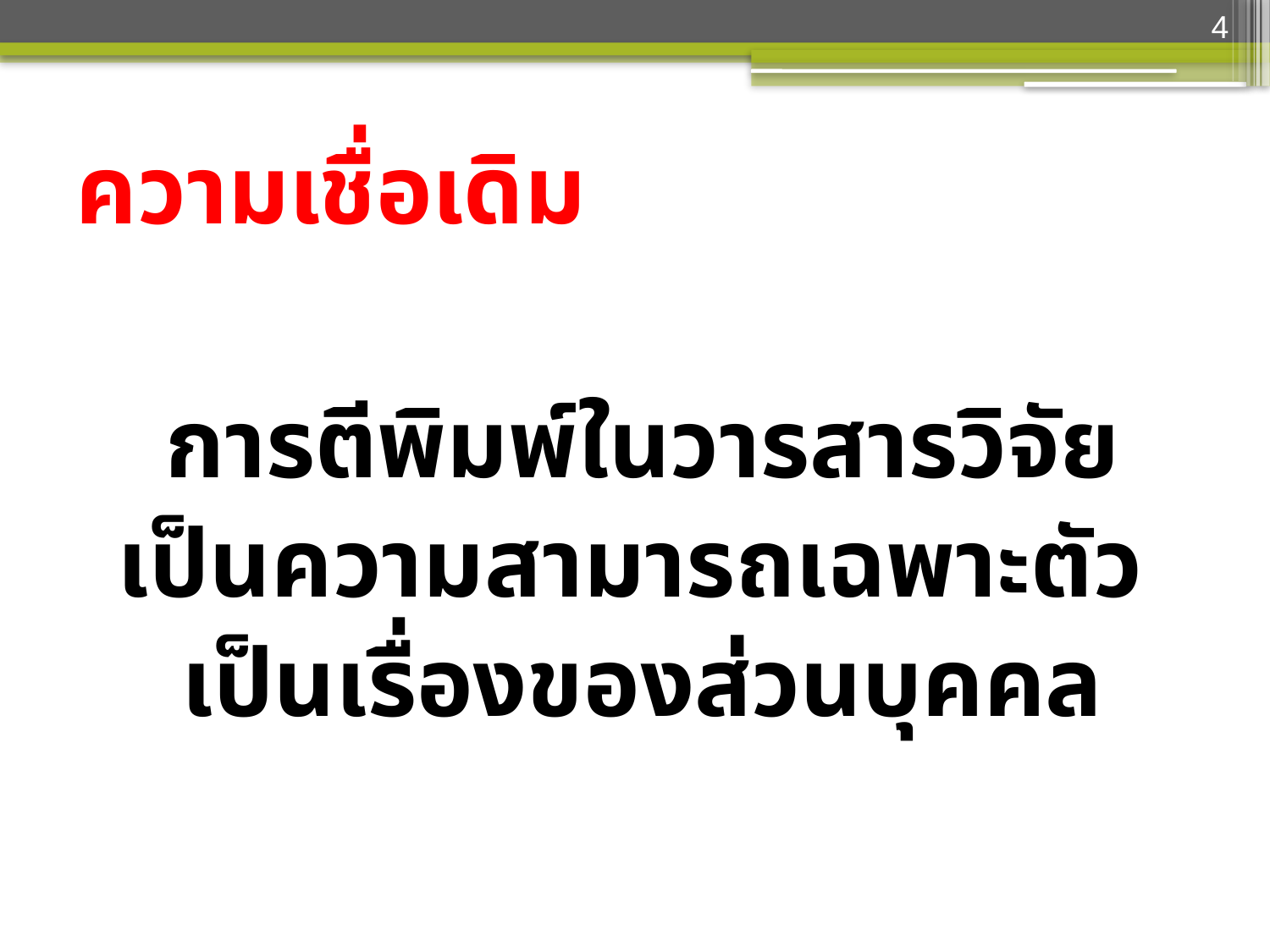

4
# ความเชื่อเดิม

การตีพิมพ์ในวารสารวิจัย
เป็นความสามารถเฉพาะตัว
เป็นเรื่องของส่วนบุคคล